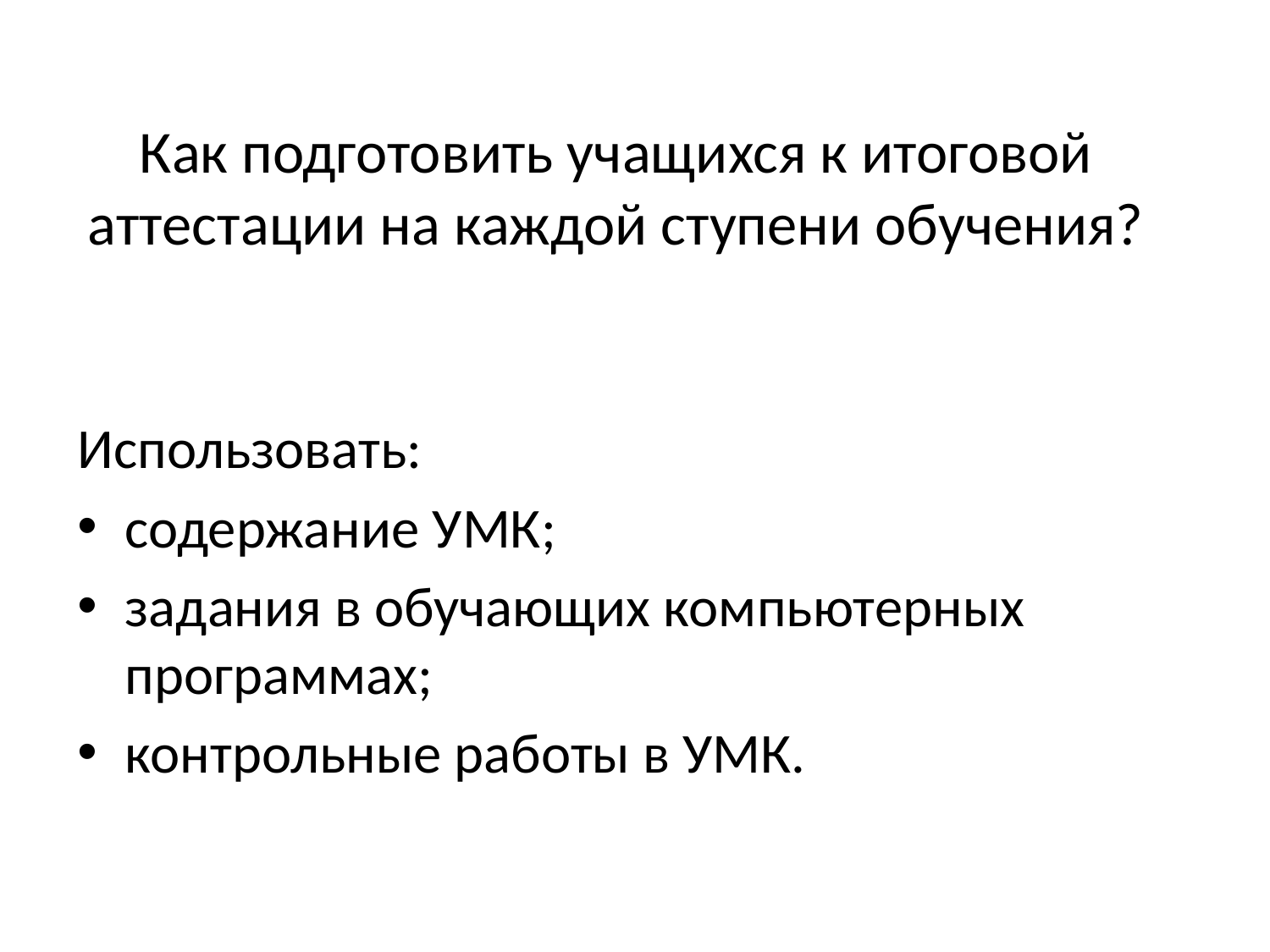

# Как подготовить учащихся к итоговой аттестации на каждой ступени обучения?
Использовать:
содержание УМК;
задания в обучающих компьютерных программах;
контрольные работы в УМК.